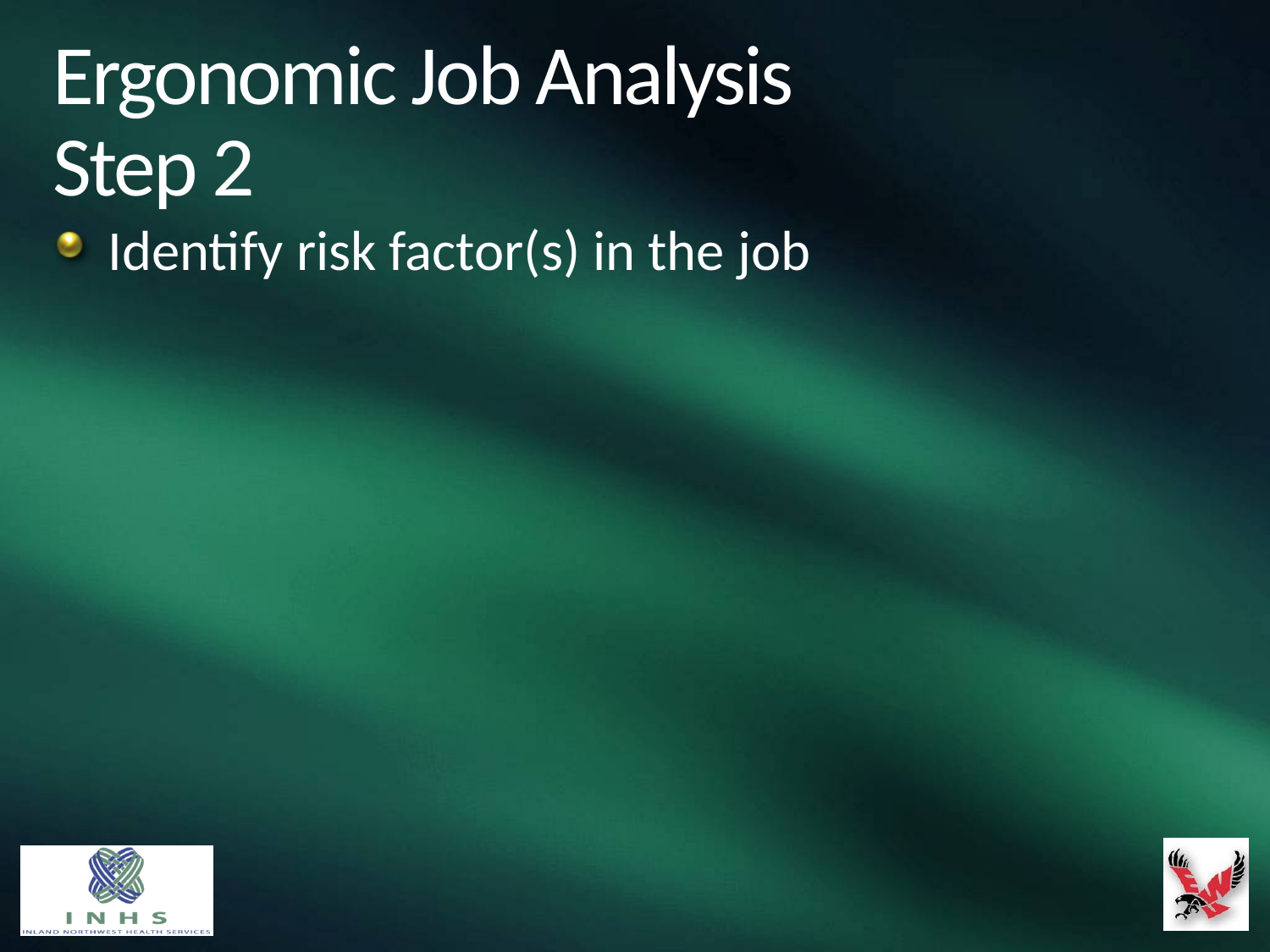

# Ergonomic Job Analysis Step 2
Identify risk factor(s) in the job